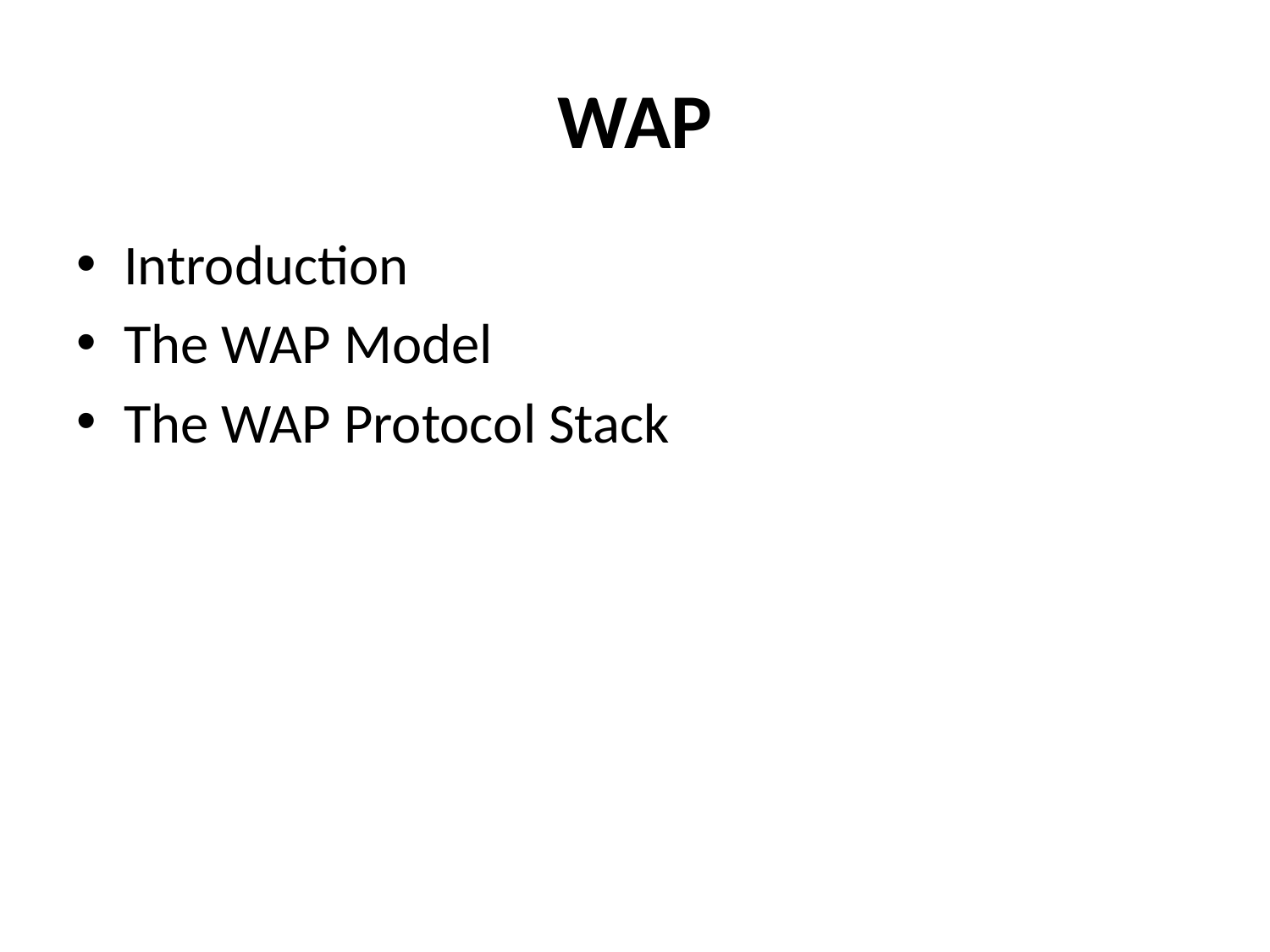

# WAP
Introduction
The WAP Model
The WAP Protocol Stack